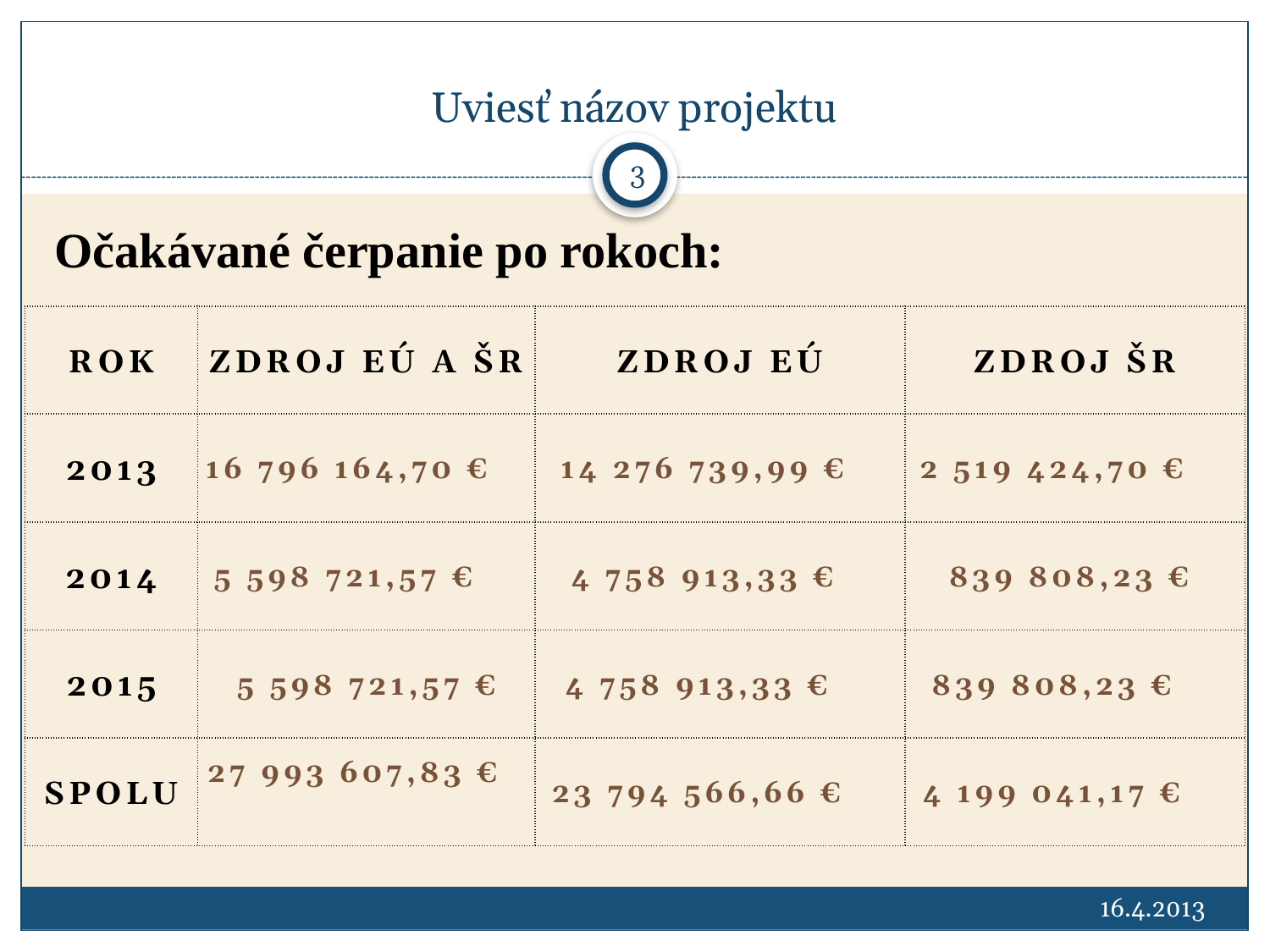

# Uviesť názov projektu
3
Očakávané čerpanie po rokoch:

| Rok | Zdroj EÚ a ŠR | Zdroj EÚ | Zdroj ŠR |
| --- | --- | --- | --- |
| 2013 | 16 796 164,70 € | 14 276 739,99 € | 2 519 424,70 € |
| 2014 | 5 598 721,57 € | 4 758 913,33 € | 839 808,23 € |
| 2015 | 5 598 721,57 € | 4 758 913,33 € | 839 808,23 € |
| Spolu | 27 993 607,83 € | 23 794 566,66 € | 4 199 041,17 € |
16.4.2013